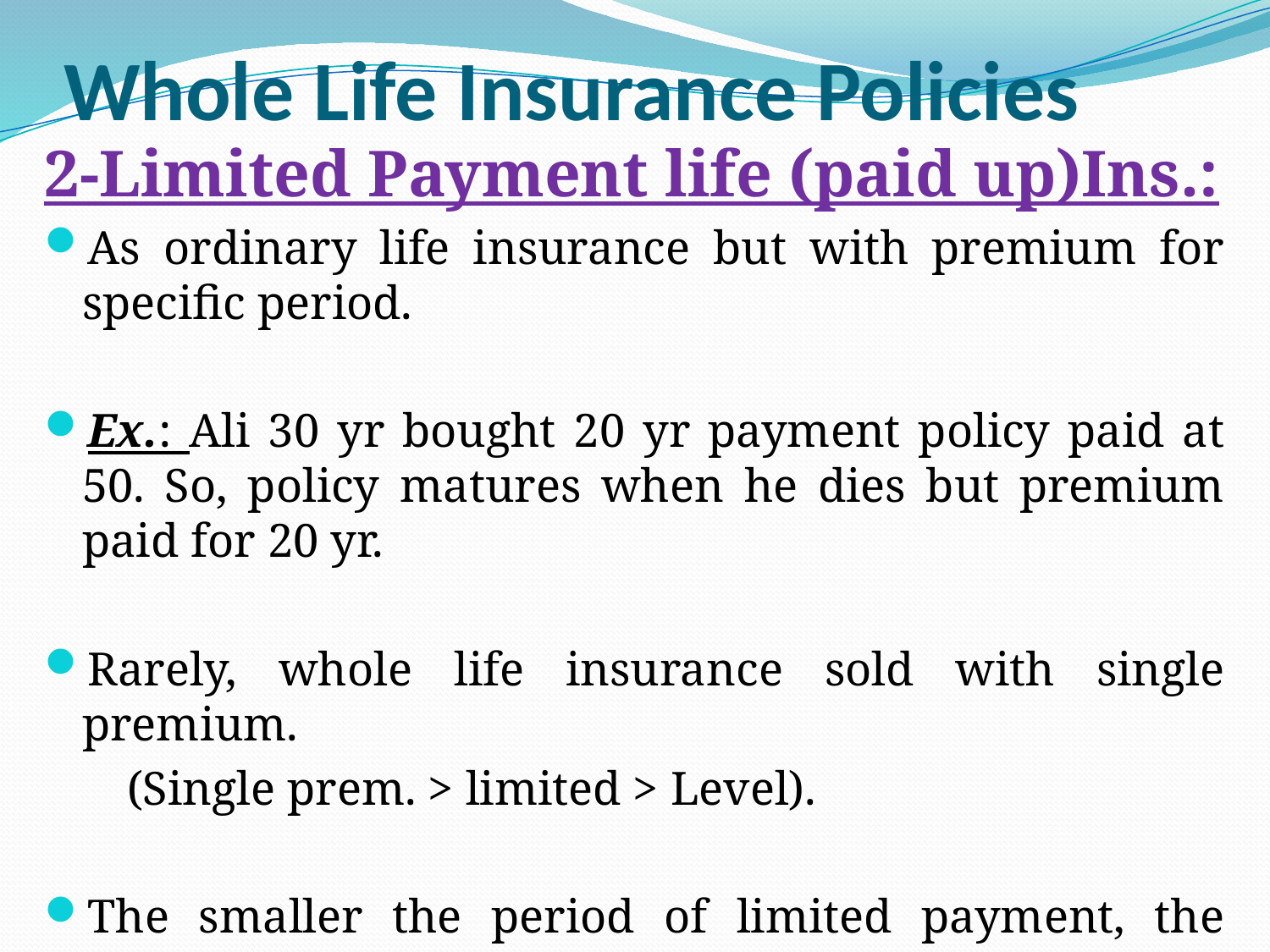

# Whole Life Insurance Policies
2-Limited Payment life (paid up)Ins.:
As ordinary life insurance but with premium for specific period.

Ex.: Ali 30 yr bought 20 yr payment policy paid at 50. So, policy matures when he dies but premium paid for 20 yr.

Rarely, whole life insurance sold with single premium.
       (Single prem. > limited > Level).

The smaller the period of limited payment, the larger the premium & the CV & vise versa.